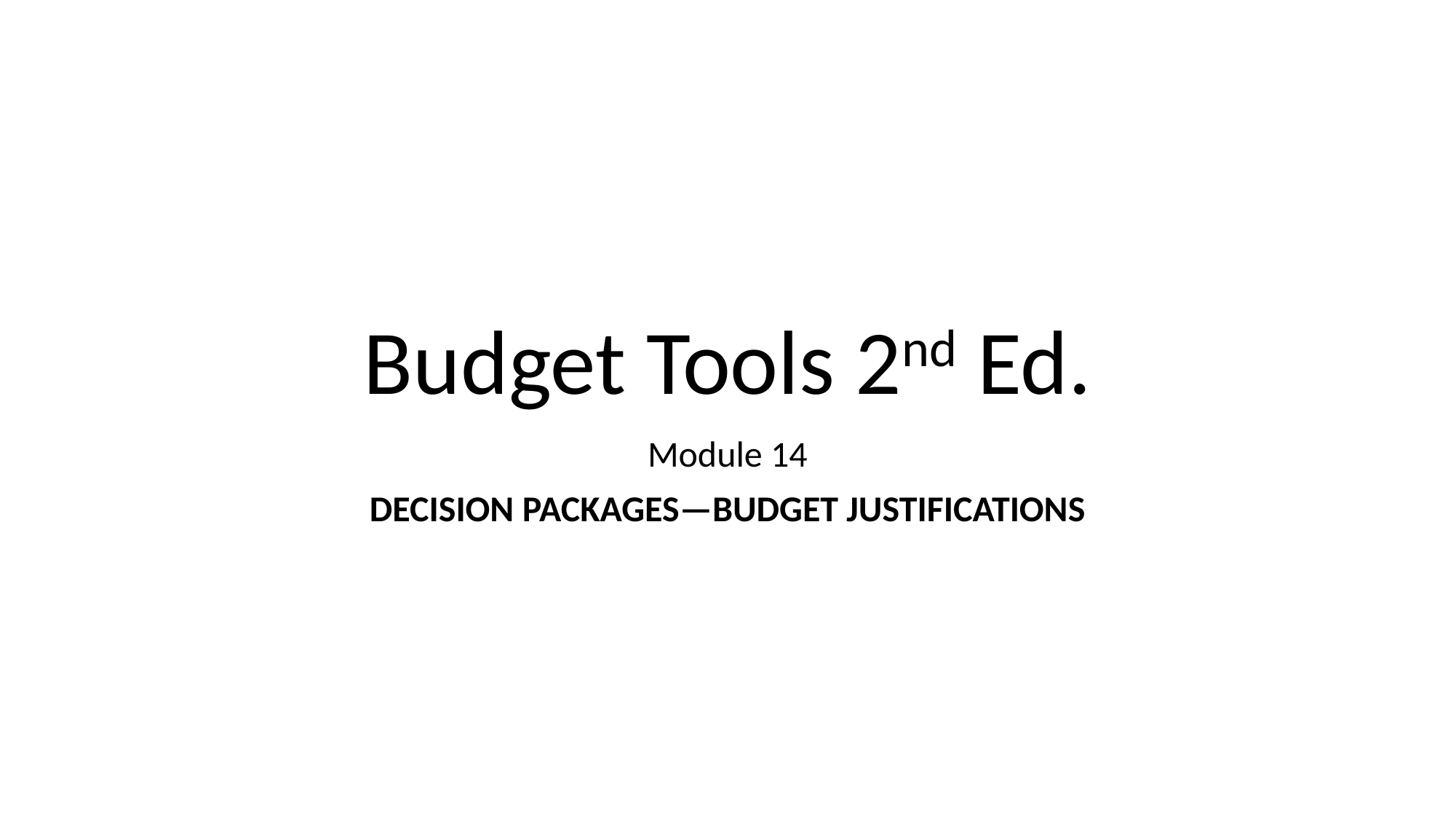

# Budget Tools 2nd Ed.
Module 14
Decision Packages—Budget Justifications